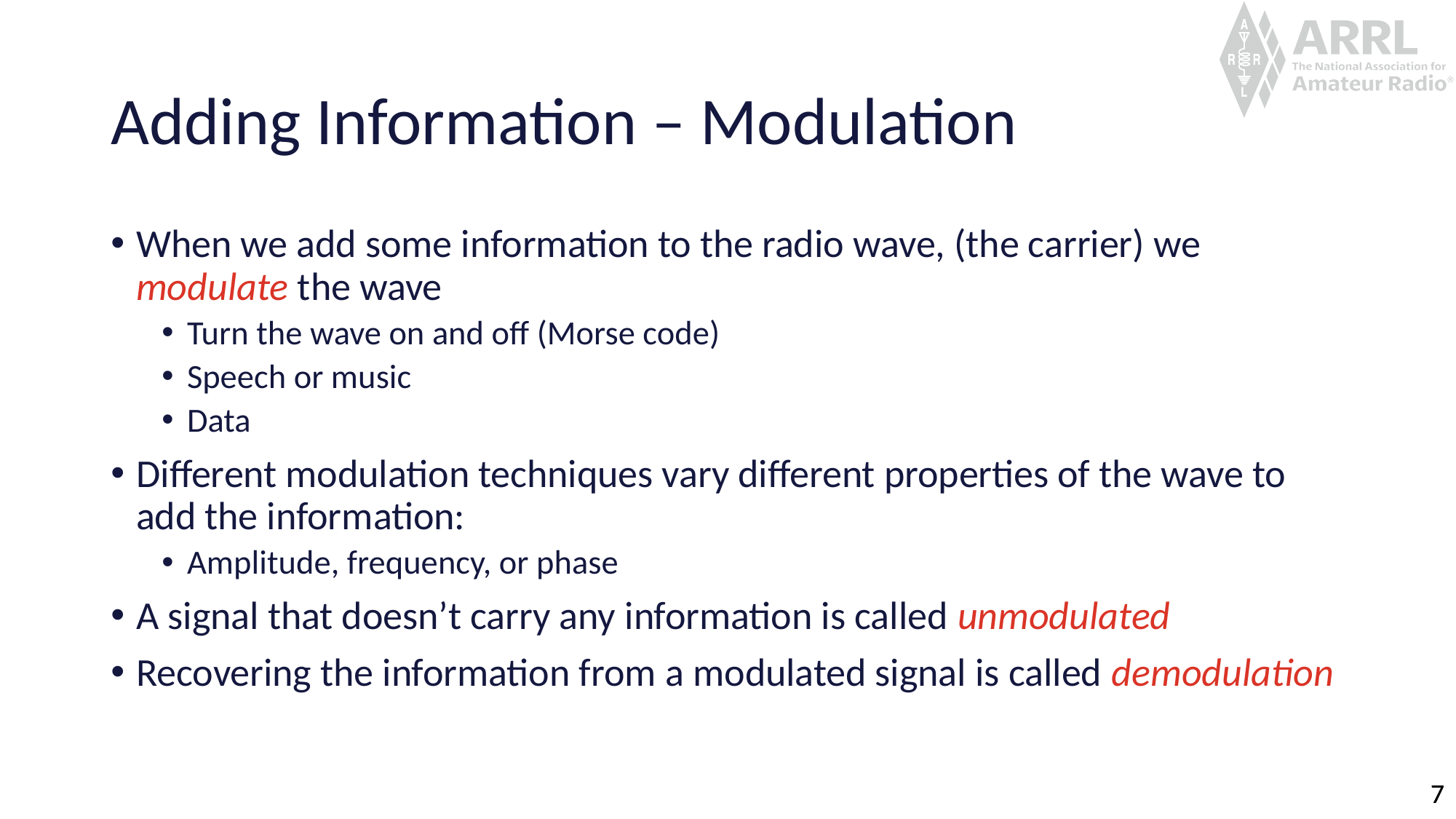

# Adding Information – Modulation
When we add some information to the radio wave, (the carrier) we modulate the wave
Turn the wave on and off (Morse code)
Speech or music
Data
Different modulation techniques vary different properties of the wave to add the information:
Amplitude, frequency, or phase
A signal that doesn’t carry any information is called unmodulated
Recovering the information from a modulated signal is called demodulation